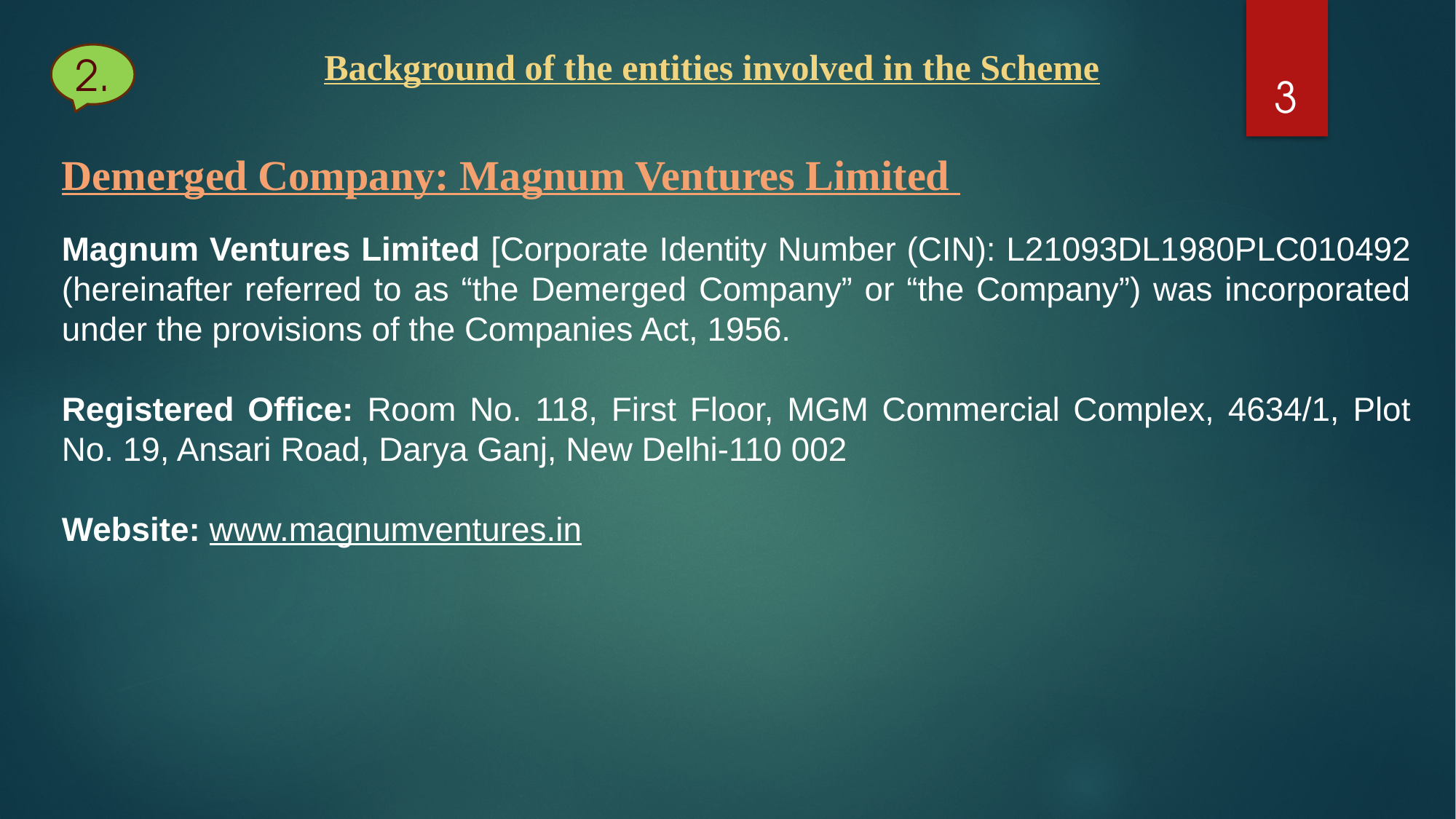

3
Background of the entities involved in the Scheme
2.
Demerged Company: Magnum Ventures Limited

Magnum Ventures Limited [Corporate Identity Number (CIN): L21093DL1980PLC010492 (hereinafter referred to as “the Demerged Company” or “the Company”) was incorporated under the provisions of the Companies Act, 1956.

Registered Office: Room No. 118, First Floor, MGM Commercial Complex, 4634/1, Plot No. 19, Ansari Road, Darya Ganj, New Delhi-110 002

Website: www.magnumventures.in